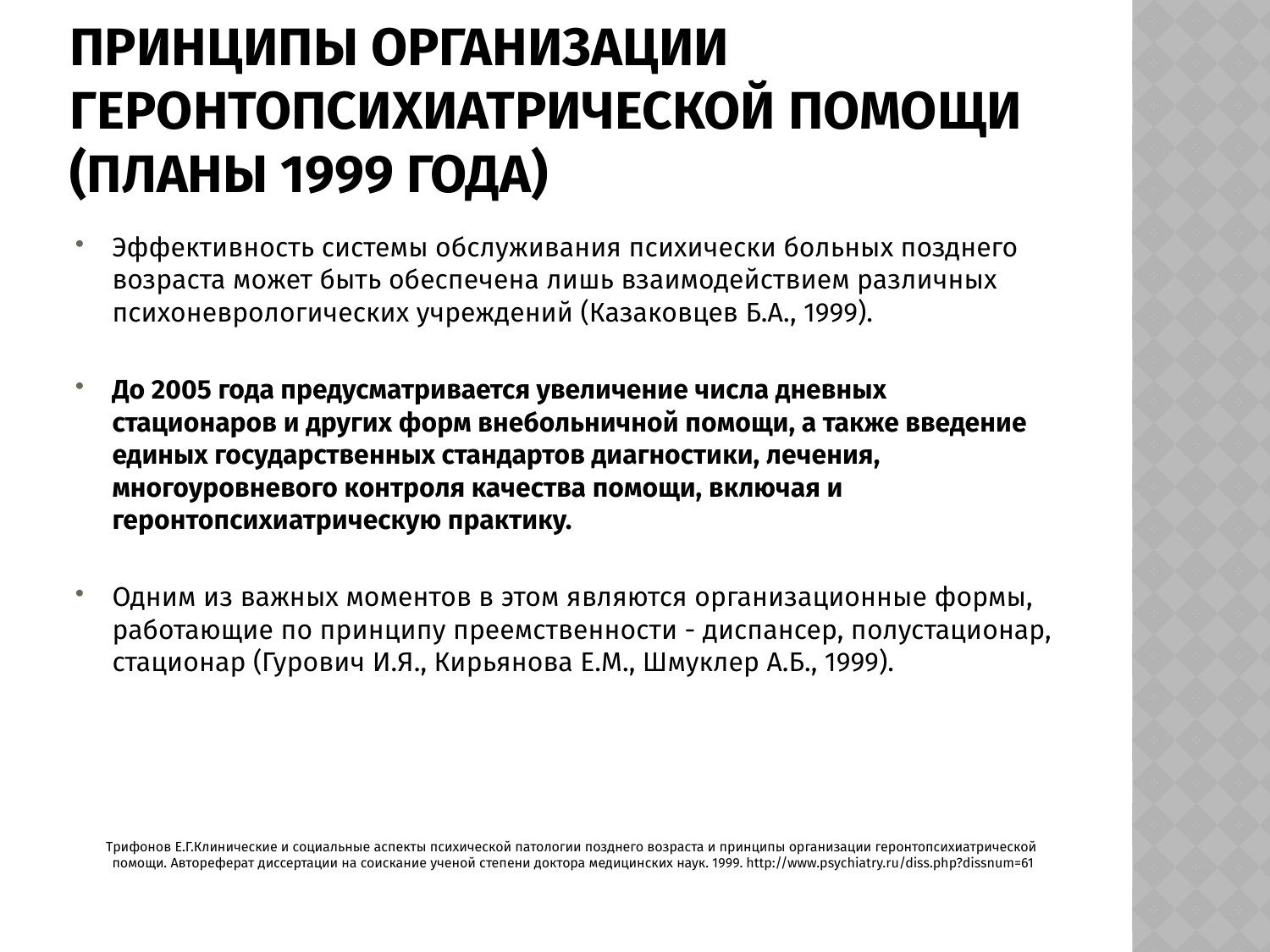

# Принципы организации геронтопсихиатрической помощи (планы 1999 года)
Эффективность системы обслуживания психически больных позднего возраста может быть обеспечена лишь взаимодействием различных психоневрологических учреждений (Казаковцев Б.А., 1999).

До 2005 года предусматривается увеличение числа дневных стационаров и других форм внебольничной помощи, а также введение единых государственных стандартов диагностики, лечения, многоуровневого контроля качества помощи, включая и геронтопсихиатрическую практику.

Одним из важных моментов в этом являются организационные формы, работающие по принципу преемственности - диспансер, полустационар, стационар (Гурович И.Я., Кирьянова Е.М., Шмуклер А.Б., 1999).

              Трифонов Е.Г.Клинические и социальные аспекты психической патологии позднего возраста и принципы организации геронтопсихиатрической помощи. Автореферат диссертации на соискание ученой степени доктора медицинских наук. 1999. http://www.psychiatry.ru/diss.php?dissnum=61